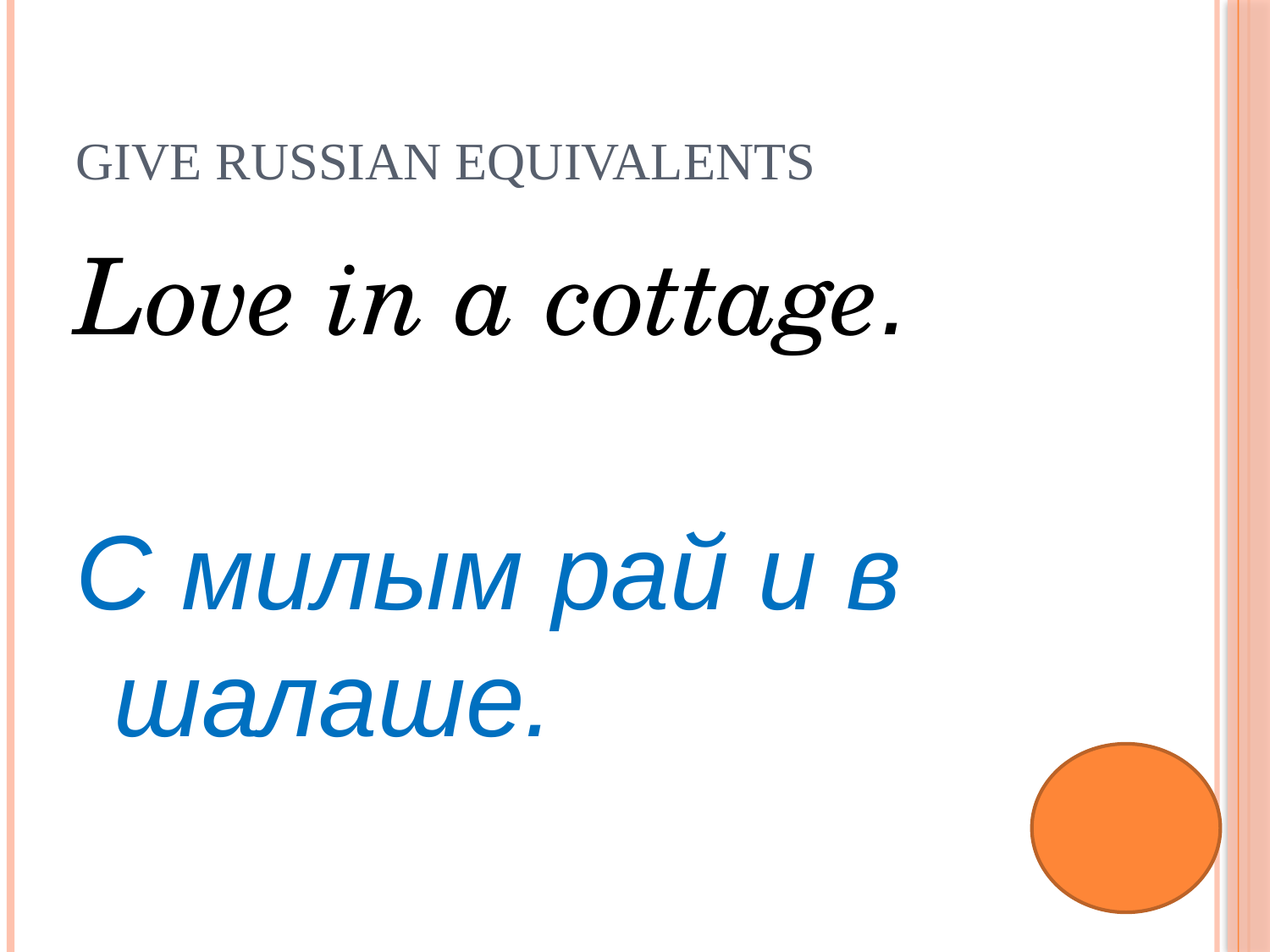

# Give Russian equivalents
Love in a cottage.

С милым рай и в шалаше.